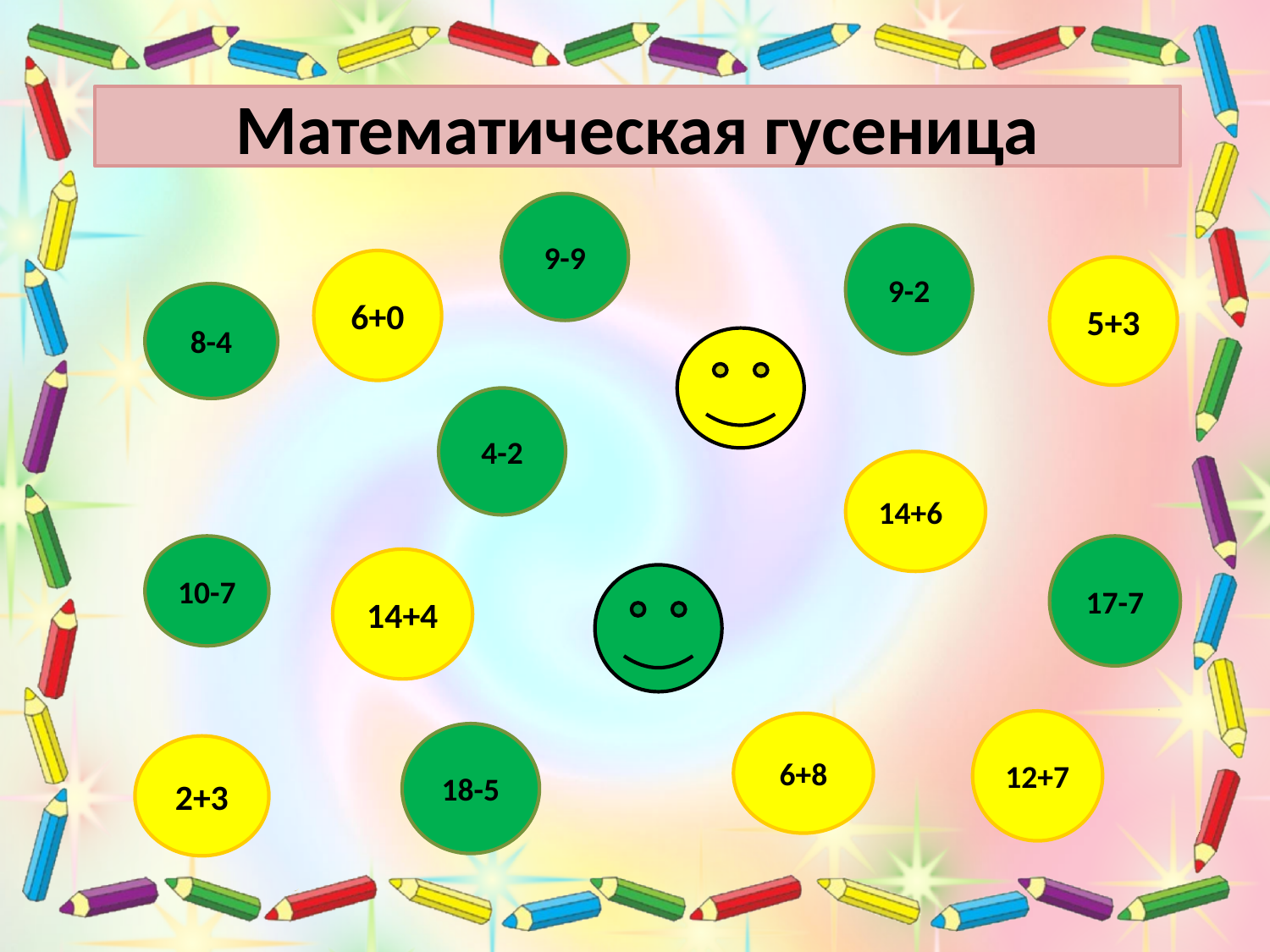

Математическая гусеница
9-9
9-2
6+0
5+3
8-4

4-2
14+6
10-7
17-7
14+4

12+7
6+8
18-5
2+3